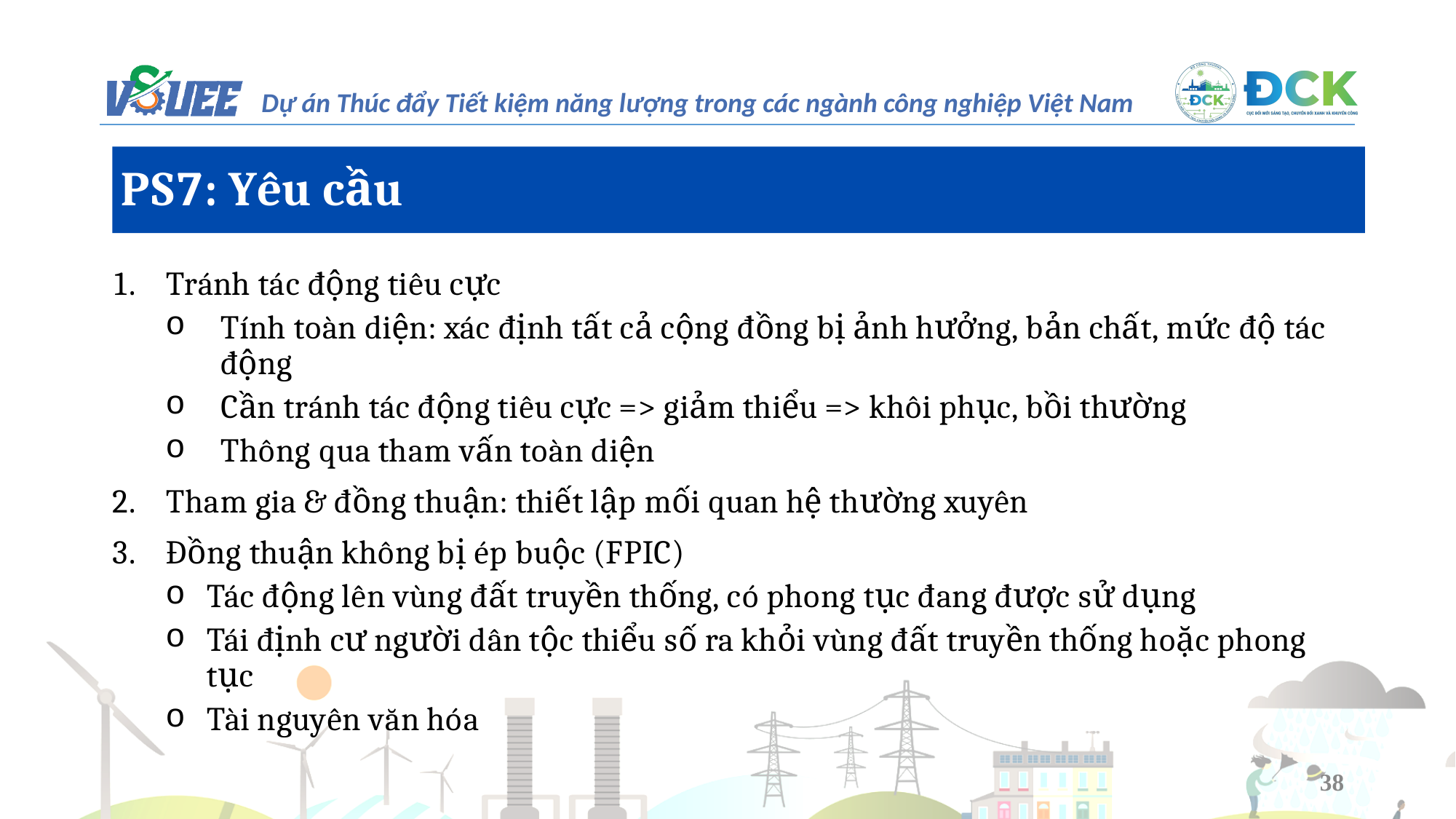

PS7: Yêu cầu
Tránh tác động tiêu cực
Tính toàn diện: xác định tất cả cộng đồng bị ảnh hưởng, bản chất, mức độ tác động
Cần tránh tác động tiêu cực => giảm thiểu => khôi phục, bồi thường
Thông qua tham vấn toàn diện
Tham gia & đồng thuận: thiết lập mối quan hệ thường xuyên
Đồng thuận không bị ép buộc (FPIC)
Tác động lên vùng đất truyền thống, có phong tục đang được sử dụng
Tái định cư người dân tộc thiểu số ra khỏi vùng đất truyền thống hoặc phong tục
Tài nguyên văn hóa

38